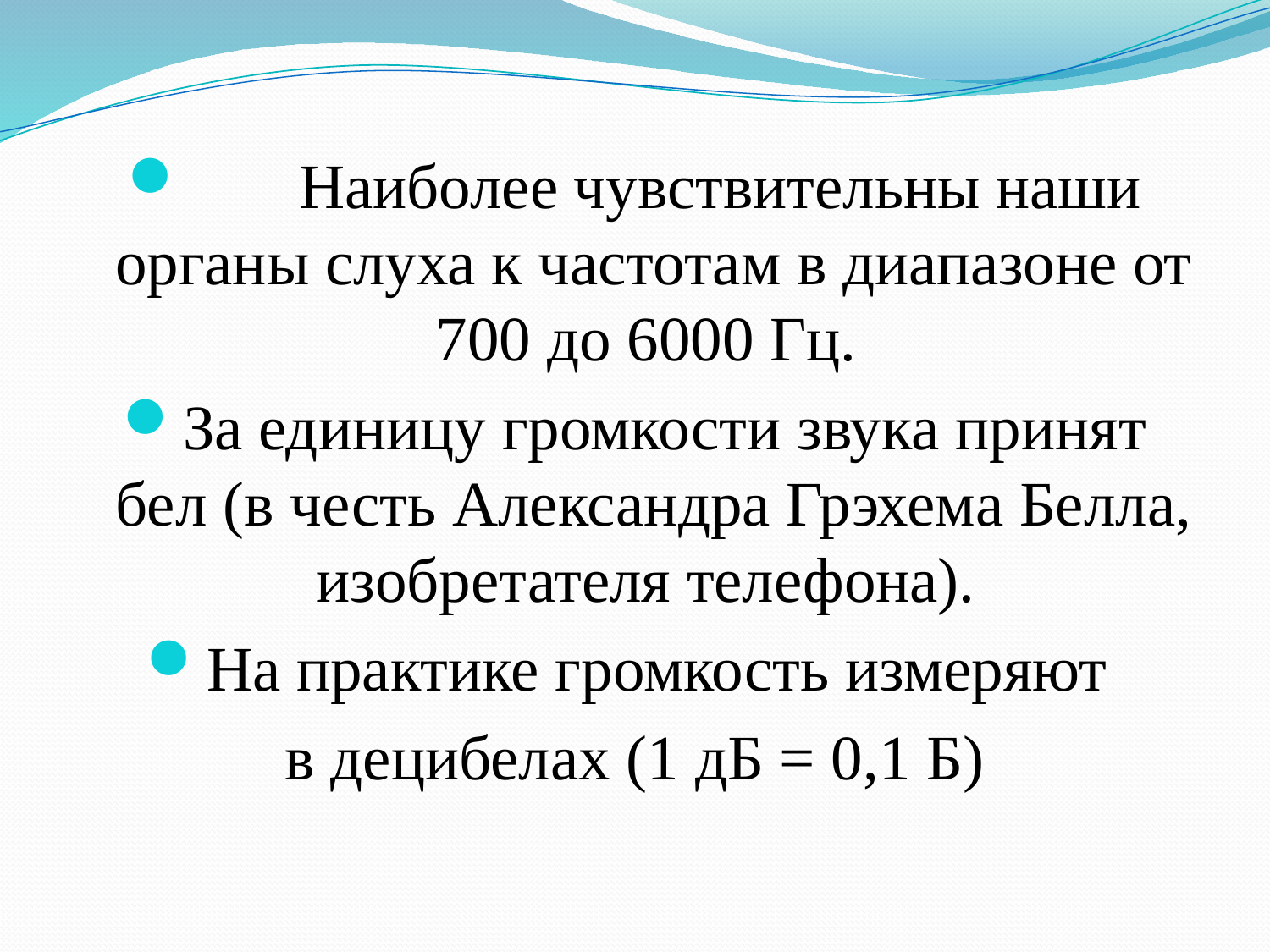

#
       Наиболее чувствительны наши органы слуха к частотам в диапазоне от 700 до 6000 Гц.
За единицу громкости звука принят бел (в честь Александра Грэхема Белла, изобретателя телефона).
На практике громкость измеряют
в децибелах (1 дБ = 0,1 Б)